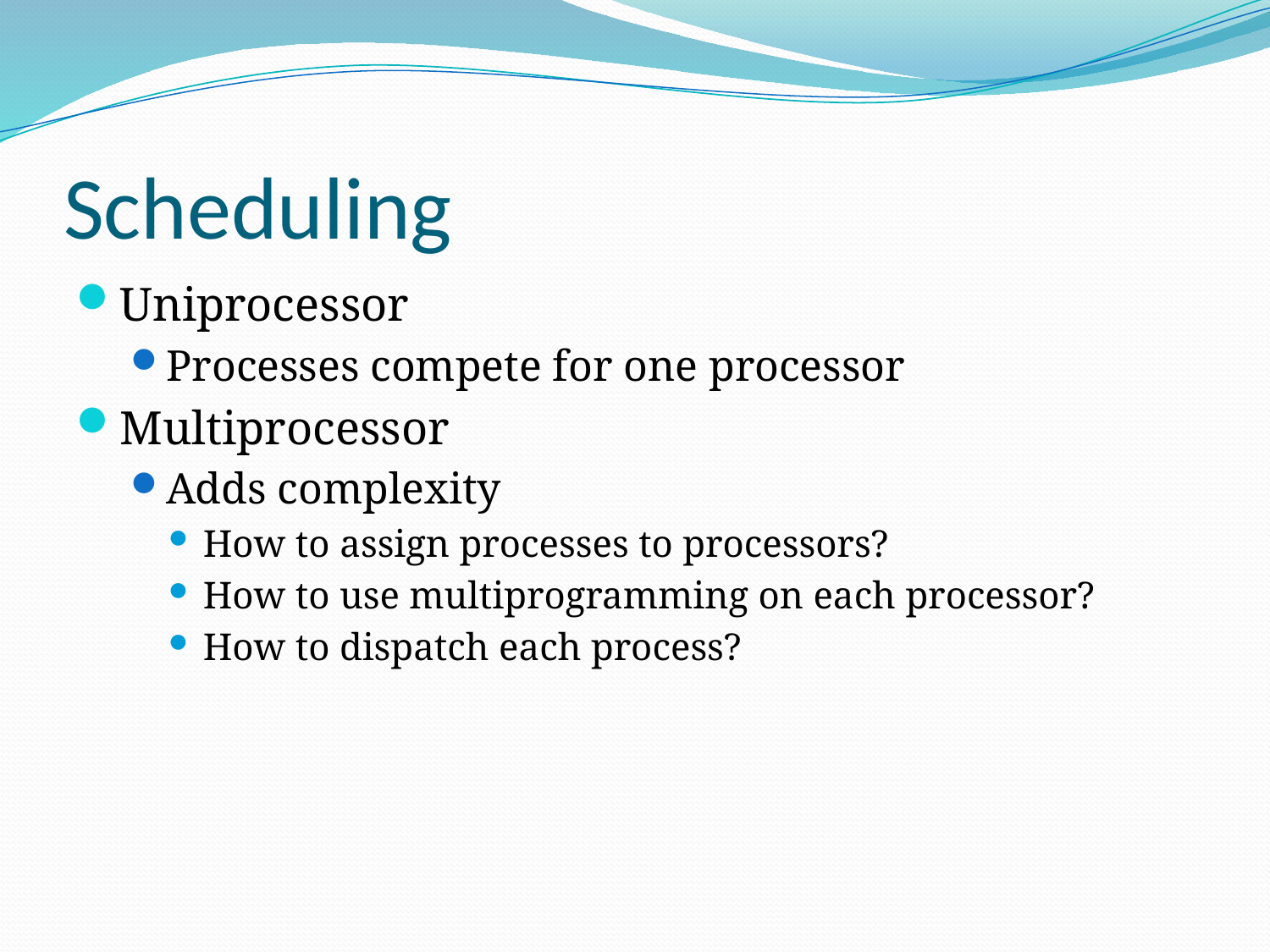

# Scheduling
Uniprocessor
Processes compete for one processor
Multiprocessor
Adds complexity
How to assign processes to processors?
How to use multiprogramming on each processor?
How to dispatch each process?